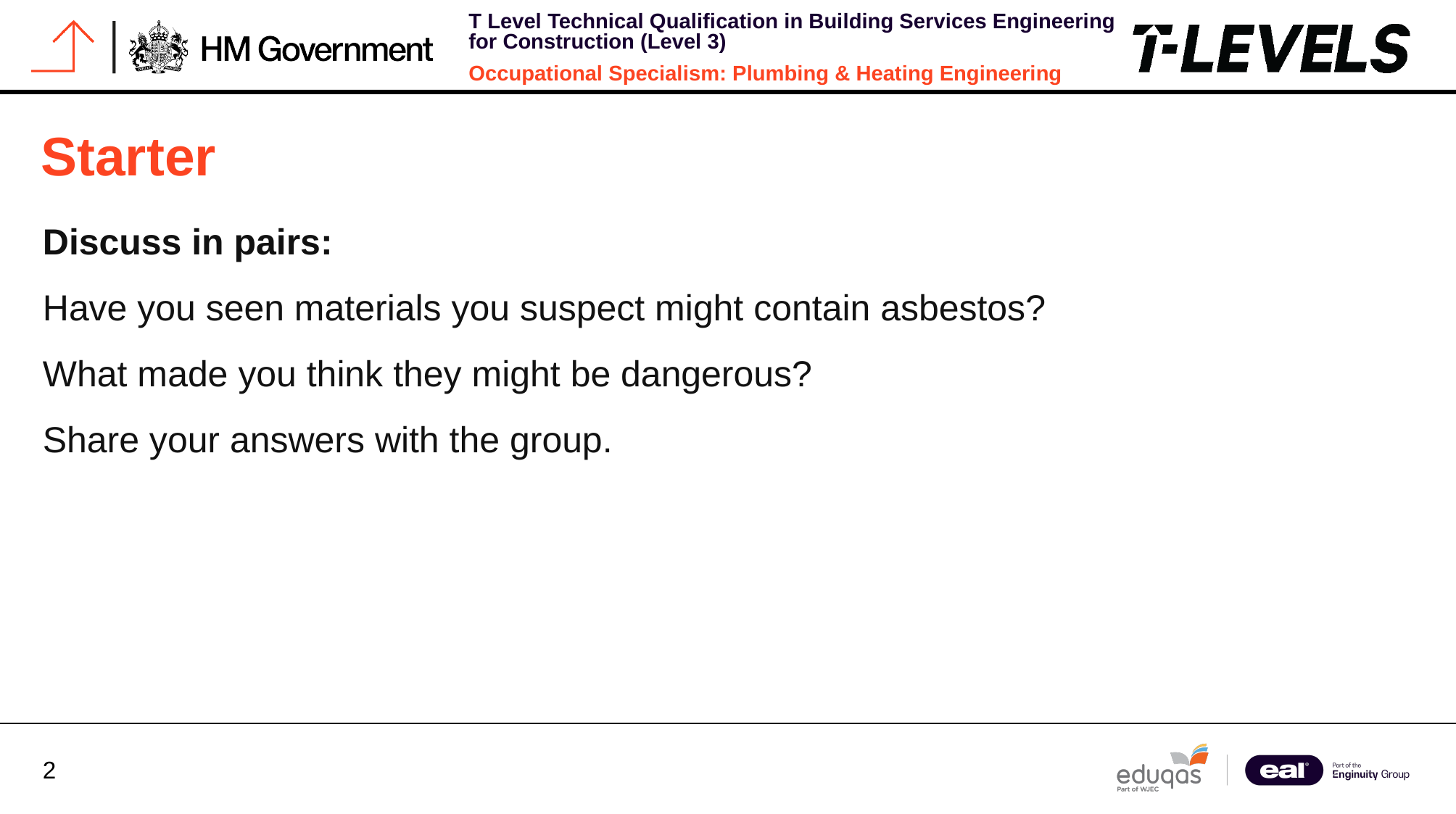

# Starter
Discuss in pairs:
Have you seen materials you suspect might contain asbestos?
What made you think they might be dangerous?
Share your answers with the group.